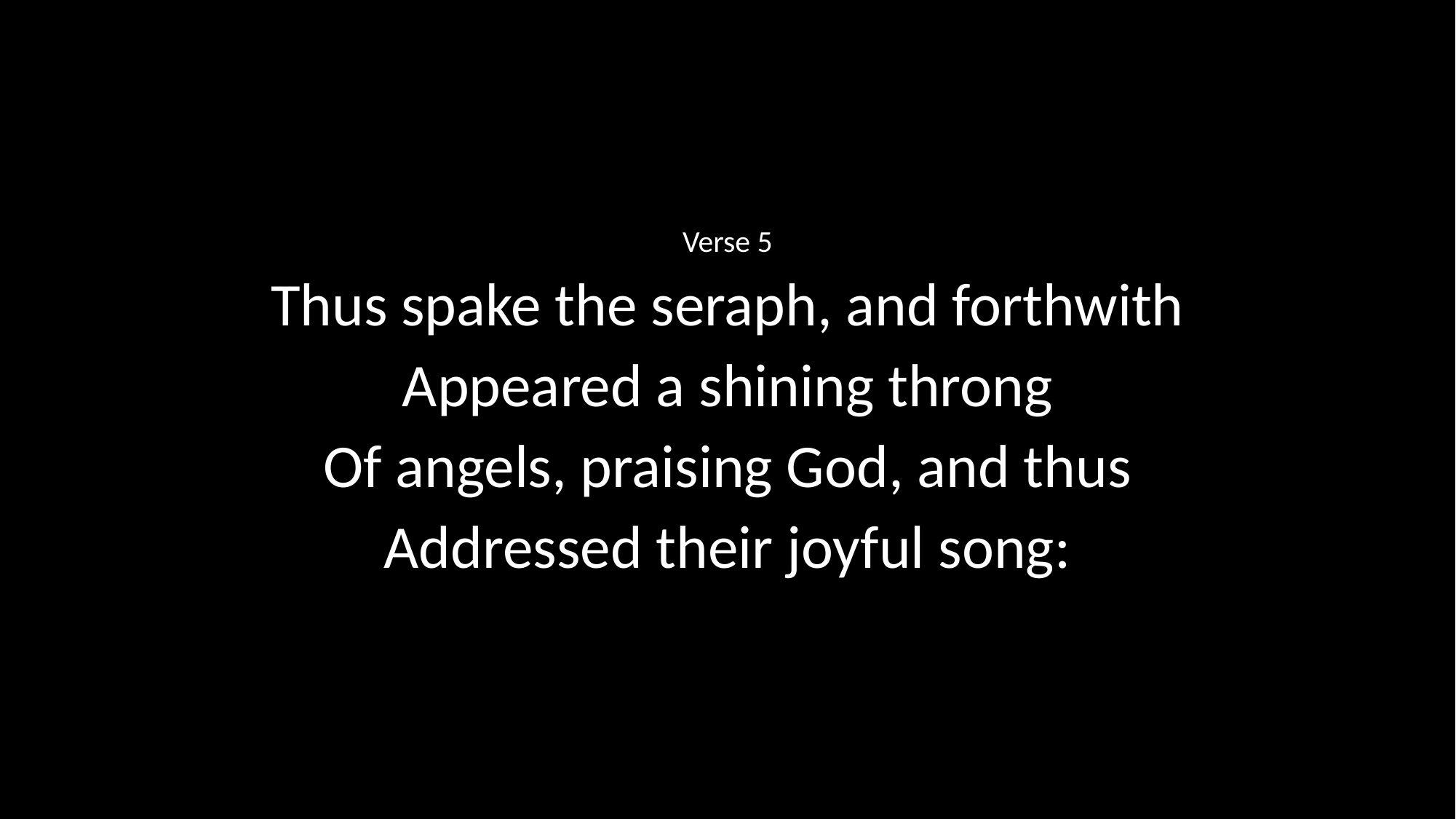

Verse 5
Thus spake the seraph, and forthwith
Appeared a shining throng
Of angels, praising God, and thus
Addressed their joyful song: